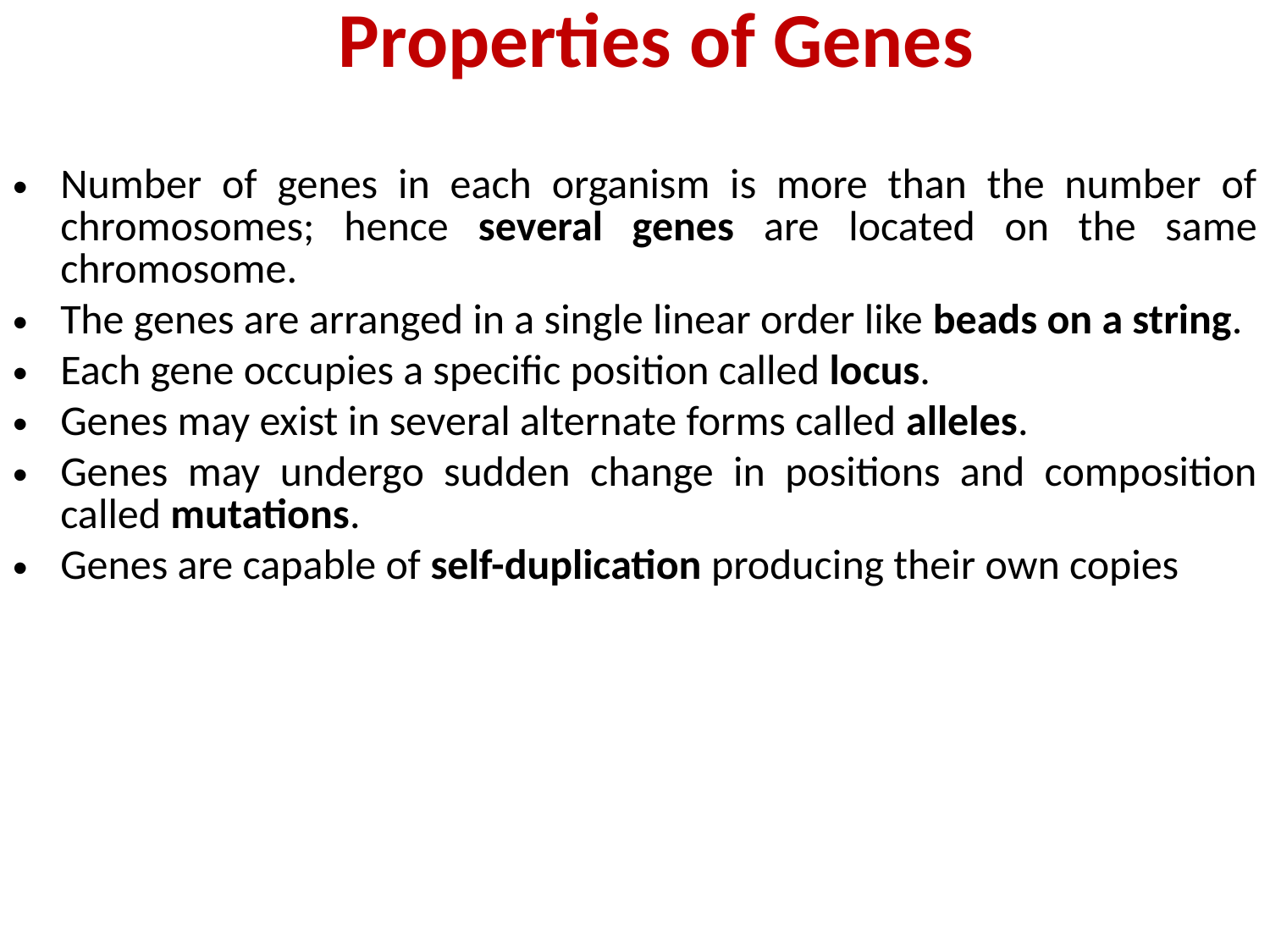

# Properties of Genes

Number of genes in each organism is more than the number of chromosomes; hence several genes are located on the same chromosome.
The genes are arranged in a single linear order like beads on a string.
Each gene occupies a specific position called locus.
Genes may exist in several alternate forms called alleles.
Genes may undergo sudden change in positions and composition called mutations.
Genes are capable of self-duplication producing their own copies